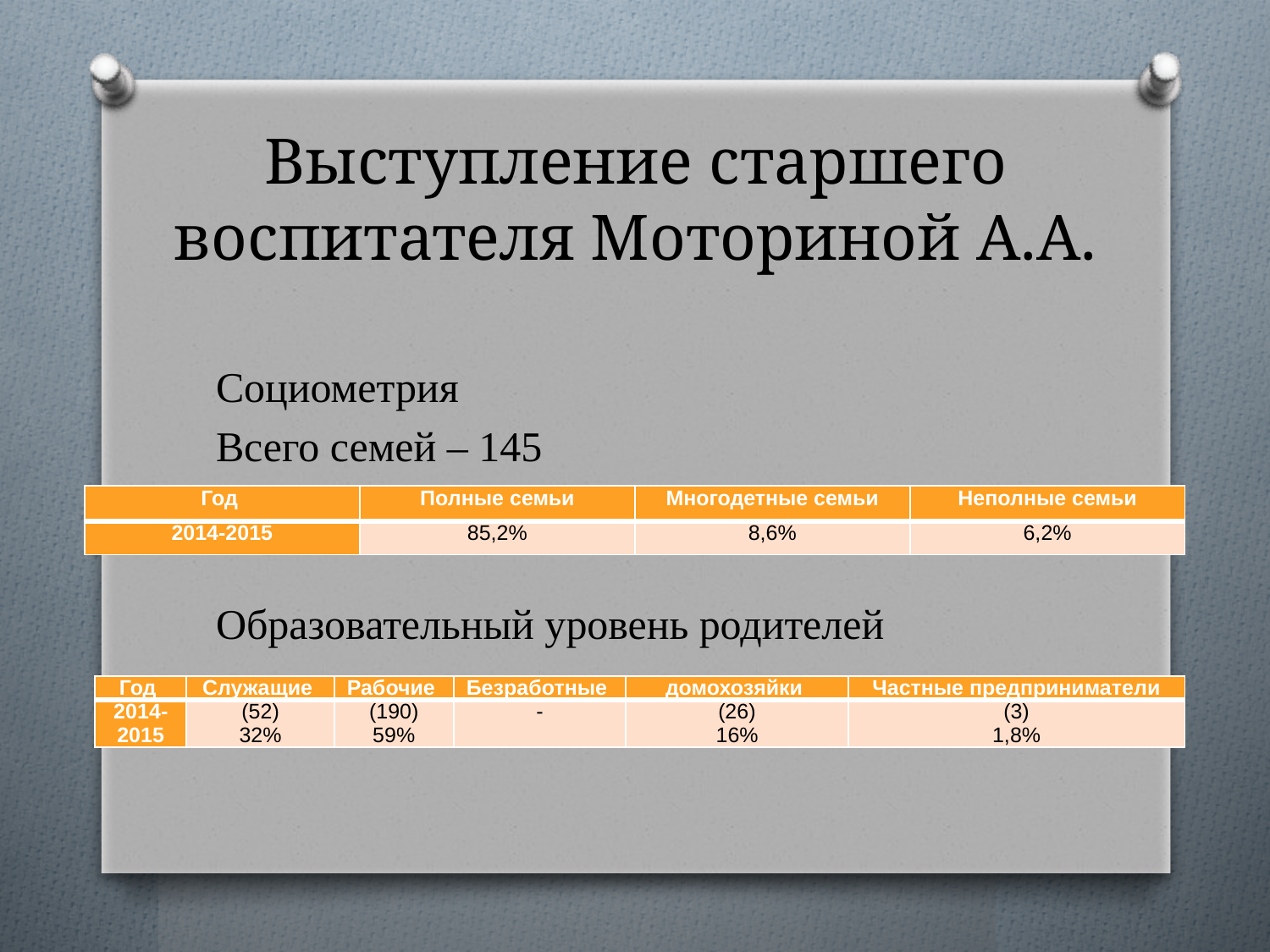

# Выступление старшего воспитателя Моториной А.А.

Социометрия
Всего семей – 145

Образовательный уровень родителей

| Год | Полные семьи | Многодетные семьи | Неполные семьи |
| --- | --- | --- | --- |
| 2014-2015 | 85,2% | 8,6% | 6,2% |
| Год | Служащие | Рабочие | Безработные | домохозяйки | Частные предприниматели |
| --- | --- | --- | --- | --- | --- |
| 2014-2015 | (52) 32% | (190) 59% | - | (26) 16% | (3) 1,8% |